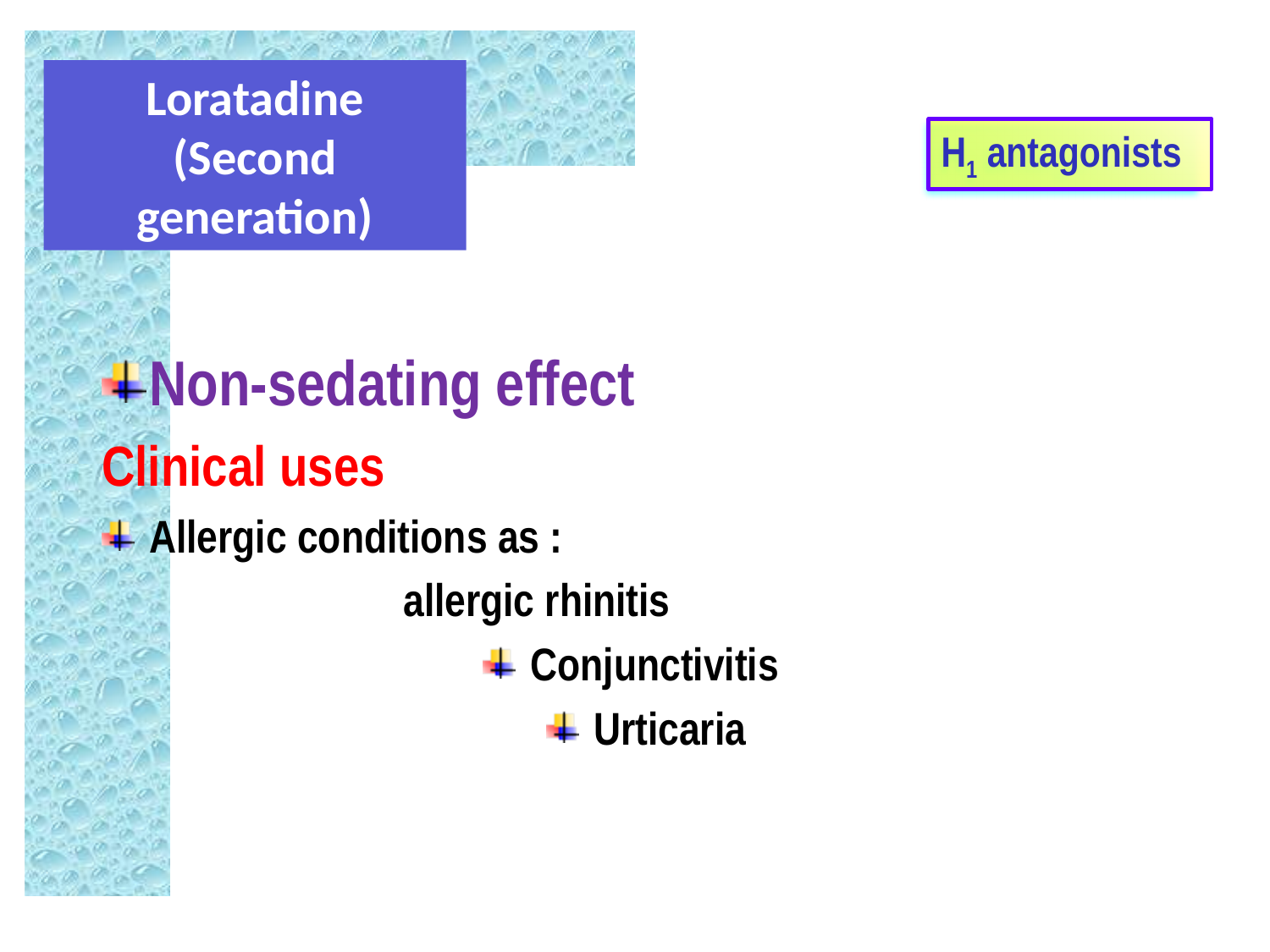

Loratadine  (Second generation)
H1 antagonists

Non-sedating effect
Clinical uses
Allergic conditions as :
 			allergic rhinitis
Conjunctivitis
Urticaria